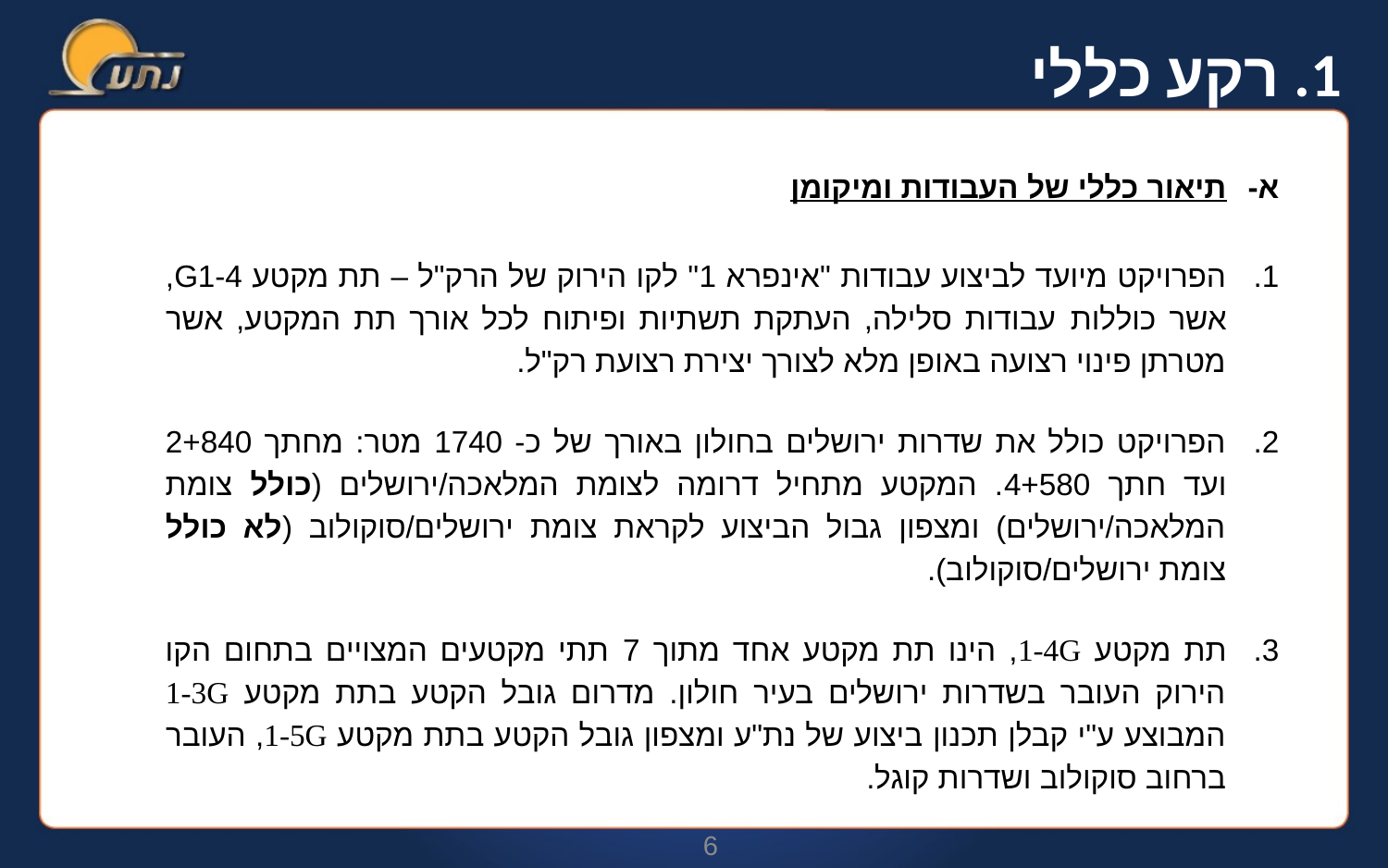

1. רקע כללי

תיאור כללי של העבודות ומיקומן
הפרויקט מיועד לביצוע עבודות "אינפרא 1" לקו הירוק של הרק"ל – תת מקטע G1-4, אשר כוללות עבודות סלילה, העתקת תשתיות ופיתוח לכל אורך תת המקטע, אשר מטרתן פינוי רצועה באופן מלא לצורך יצירת רצועת רק"ל.
הפרויקט כולל את שדרות ירושלים בחולון באורך של כ- 1740 מטר: מחתך 2+840 ועד חתך 4+580. המקטע מתחיל דרומה לצומת המלאכה/ירושלים (כולל צומת המלאכה/ירושלים) ומצפון גבול הביצוע לקראת צומת ירושלים/סוקולוב (לא כולל צומת ירושלים/סוקולוב).
תת מקטע 1-4G, הינו תת מקטע אחד מתוך 7 תתי מקטעים המצויים בתחום הקו הירוק העובר בשדרות ירושלים בעיר חולון. מדרום גובל הקטע בתת מקטע 1-3G המבוצע ע"י קבלן תכנון ביצוע של נת"ע ומצפון גובל הקטע בתת מקטע 1-5G, העובר ברחוב סוקולוב ושדרות קוגל.
6